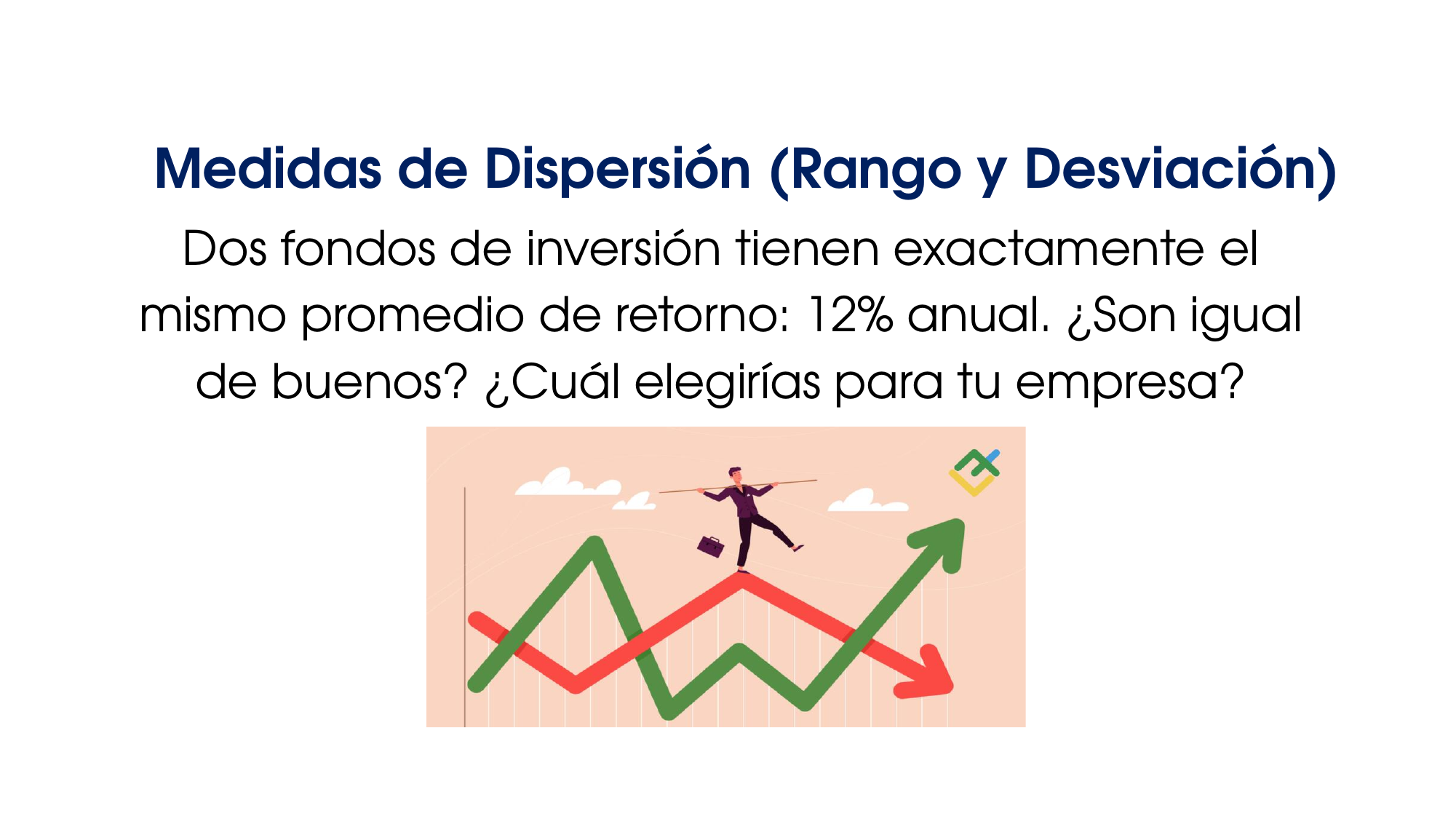

Medidas de Dispersión (Rango y Desviación)
Dos fondos de inversión tienen exactamente el mismo promedio de retorno: 12% anual. ¿Son igual de buenos? ¿Cuál elegirías para tu empresa?